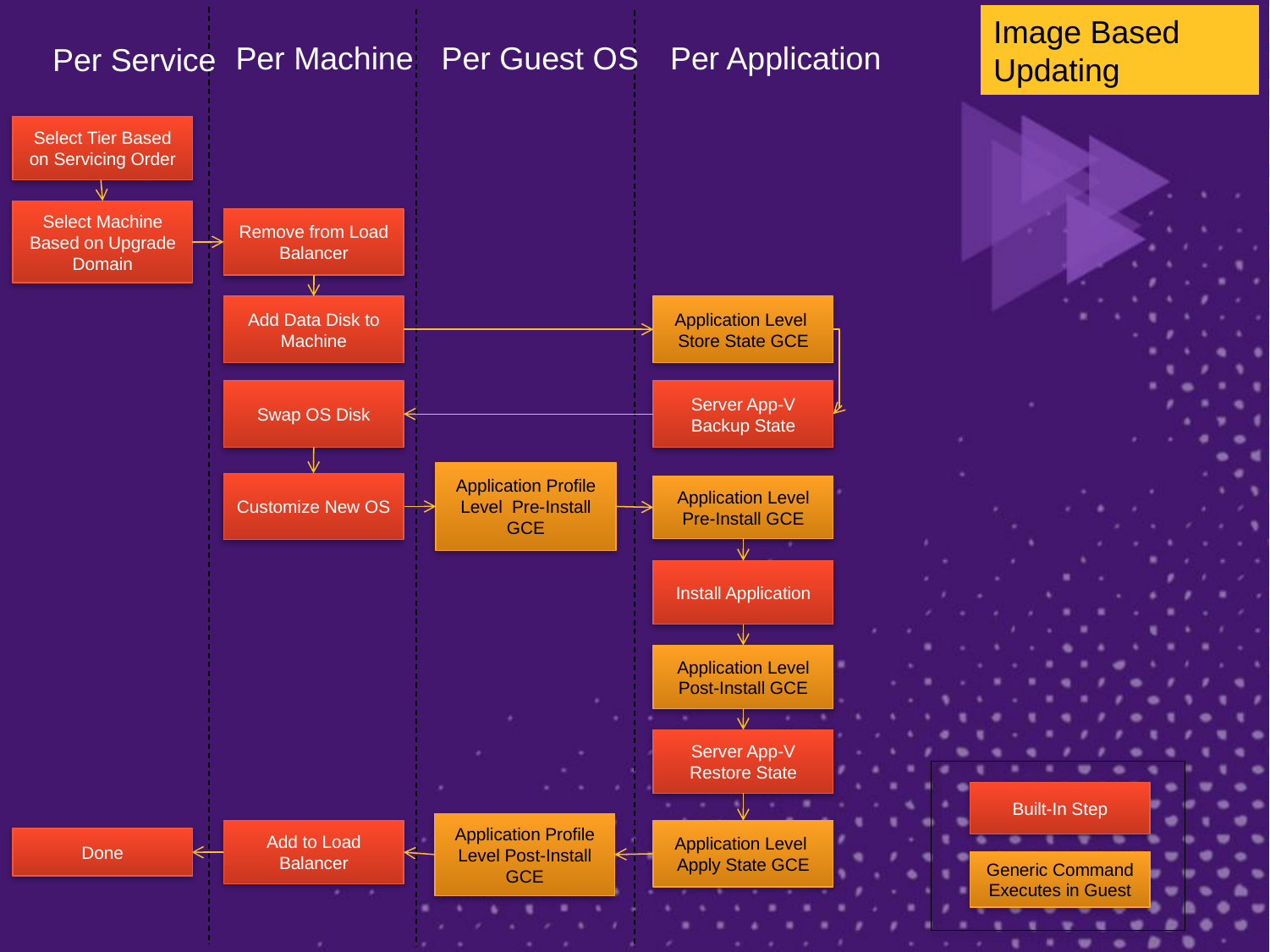

Image Based Updating
Per Machine
Per Guest OS
Per Application
Per Service
Select Tier Based on Servicing Order
Select Machine Based on Upgrade Domain
Remove from Load Balancer
Add Data Disk to Machine
Application Level  Store State GCE
Swap OS Disk
Server App-V Backup State
Application Profile Level  Pre-Install GCE
Customize New OS
Application Level Pre-Install GCE
Install Application
Application Level Post-Install GCE
Server App-V Restore State

Built-In Step
Application Profile Level Post-Install GCE
Add to Load Balancer
Application Level  Apply State GCE
Done
Generic Command Executes in Guest